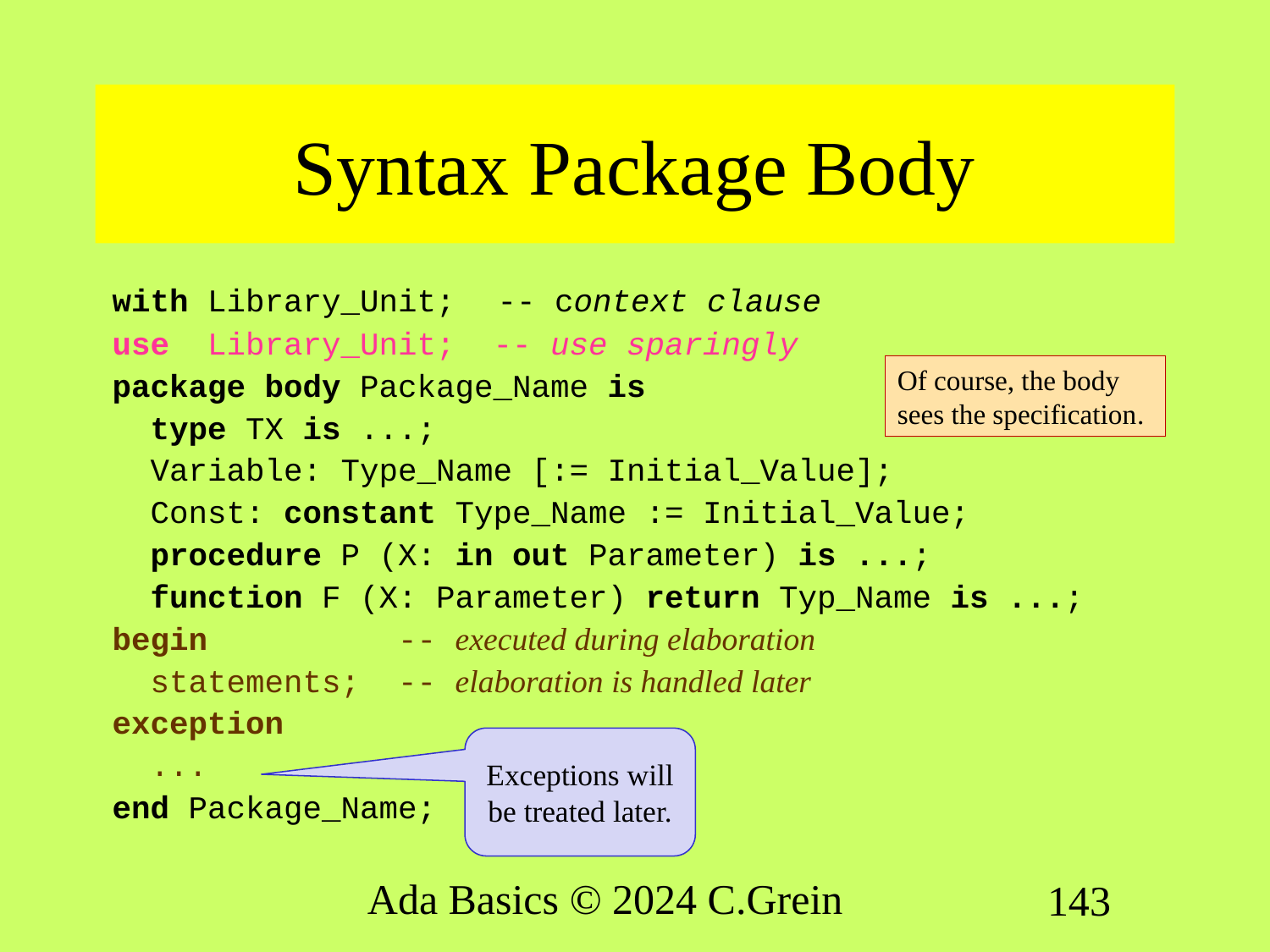

# Syntax Package Body
with Library_Unit;  -- context clause
use  Library_Unit;  -- use sparingly
package body Package_Name is
  type TX is ...;
  Variable: Type_Name [:= Initial_Value];
  Const: constant Type_Name := Initial_Value;
  procedure P (X: in out Parameter) is ...;
  function F (X: Parameter) return Typ_Name is ...;
begin          -- executed during elaboration
  statements;  -- elaboration is handled later
exception
  ...
end Package_Name;
Of course, the body sees the specification.
Exceptions will be treated later.
Ada Basics © 2024 C.Grein
143